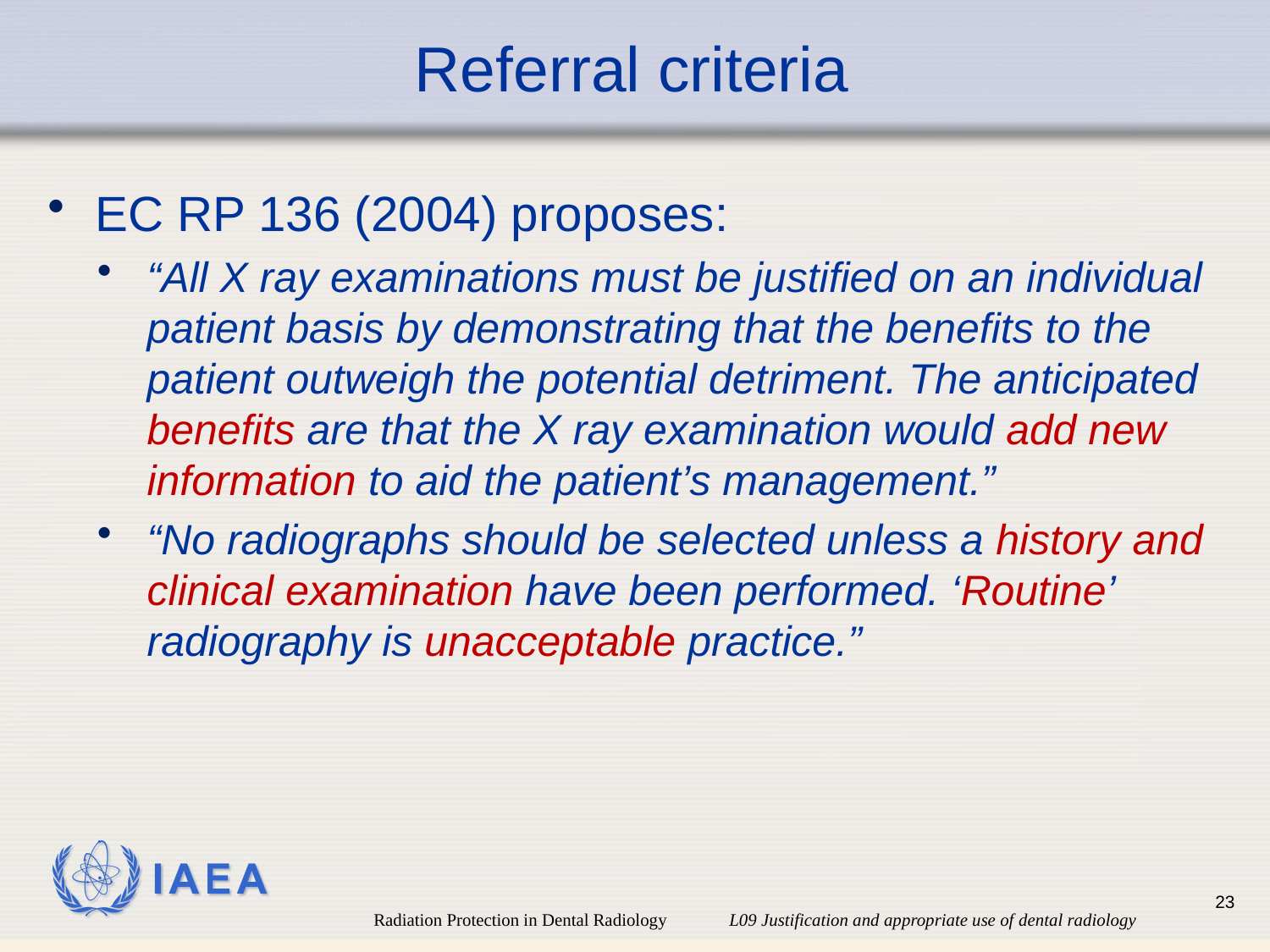

# Referral criteria
EC RP 136 (2004) proposes:
“All X ray examinations must be justified on an individual patient basis by demonstrating that the benefits to the patient outweigh the potential detriment. The anticipated benefits are that the X ray examination would add new information to aid the patient’s management.”
“No radiographs should be selected unless a history and clinical examination have been performed. ‘Routine’ radiography is unacceptable practice.”

23
Radiation Protection in Dental Radiology              L09 Justification and appropriate use of dental radiology